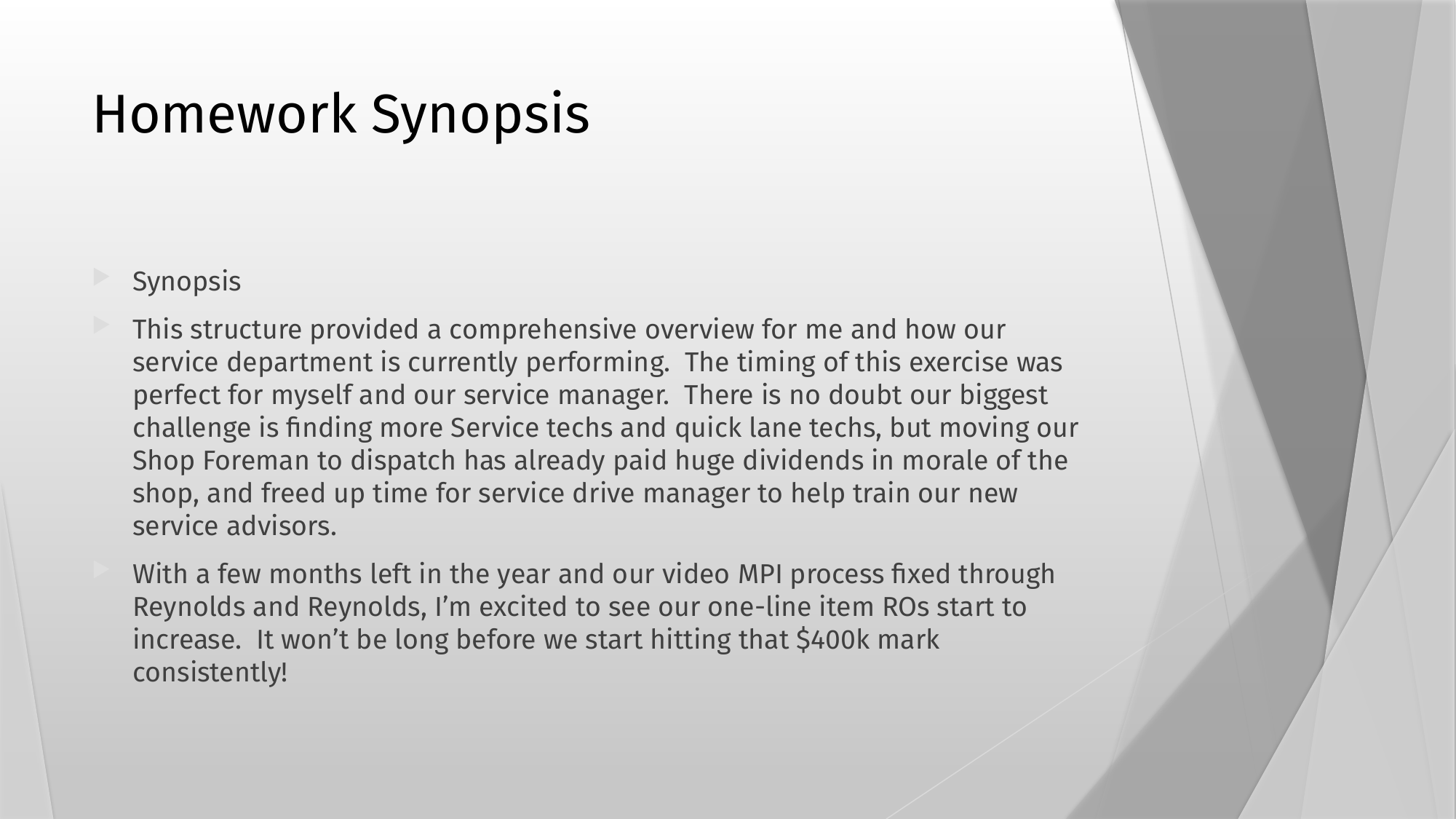

# Homework Synopsis
Synopsis
This structure provided a comprehensive overview for me and how our service department is currently performing.  The timing of this exercise was perfect for myself and our service manager.  There is no doubt our biggest challenge is finding more Service techs and quick lane techs, but moving our Shop Foreman to dispatch has already paid huge dividends in morale of the shop, and freed up time for service drive manager to help train our new service advisors.
With a few months left in the year and our video MPI process fixed through Reynolds and Reynolds, I’m excited to see our one-line item ROs start to increase.  It won’t be long before we start hitting that $400k mark consistently!